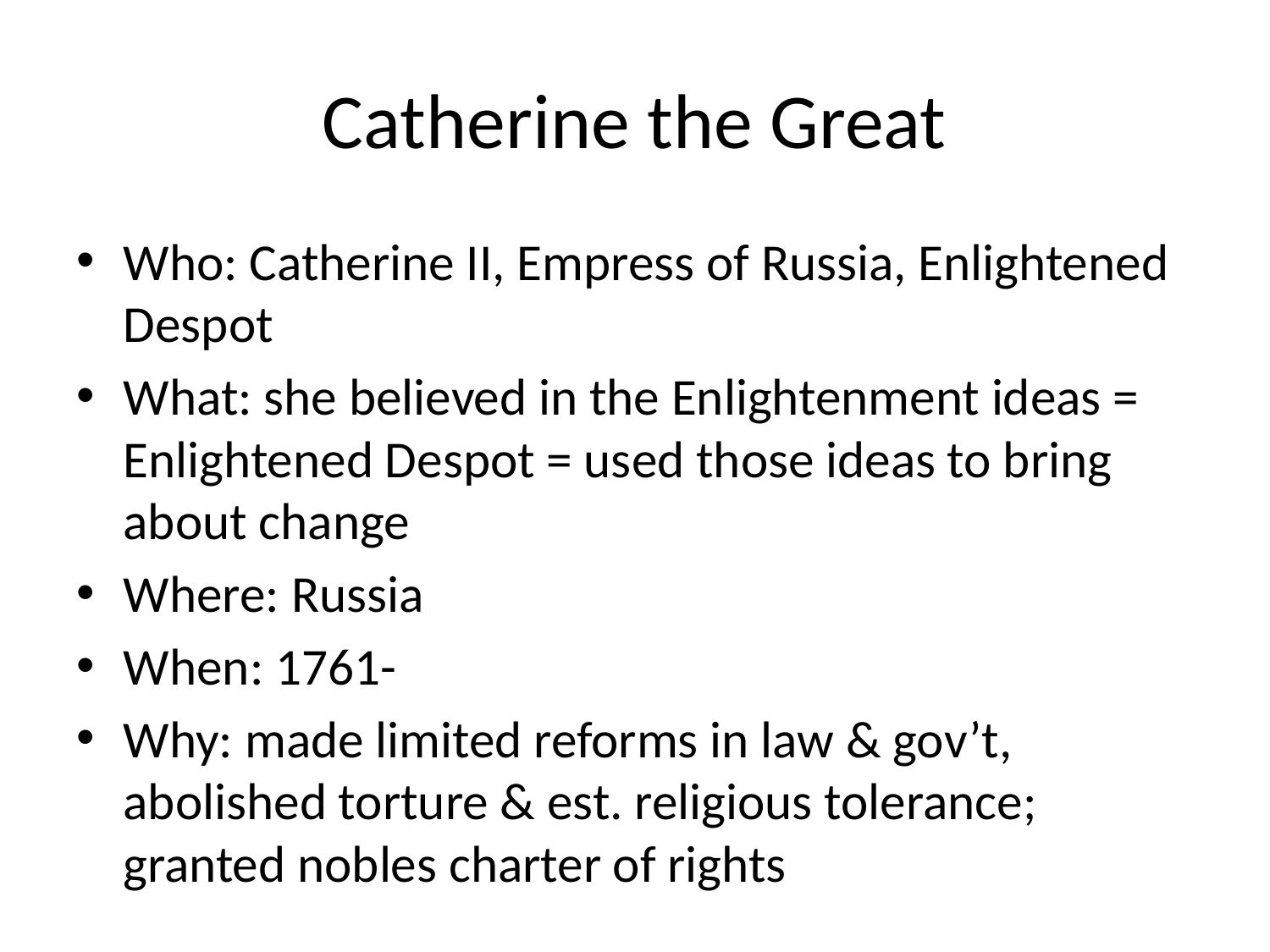

# Catherine the Great
Who: Catherine II, Empress of Russia, Enlightened Despot
What: she believed in the Enlightenment ideas = Enlightened Despot = used those ideas to bring about change
Where: Russia
When: 1761-
Why: made limited reforms in law & gov’t, abolished torture & est. religious tolerance; granted nobles charter of rights